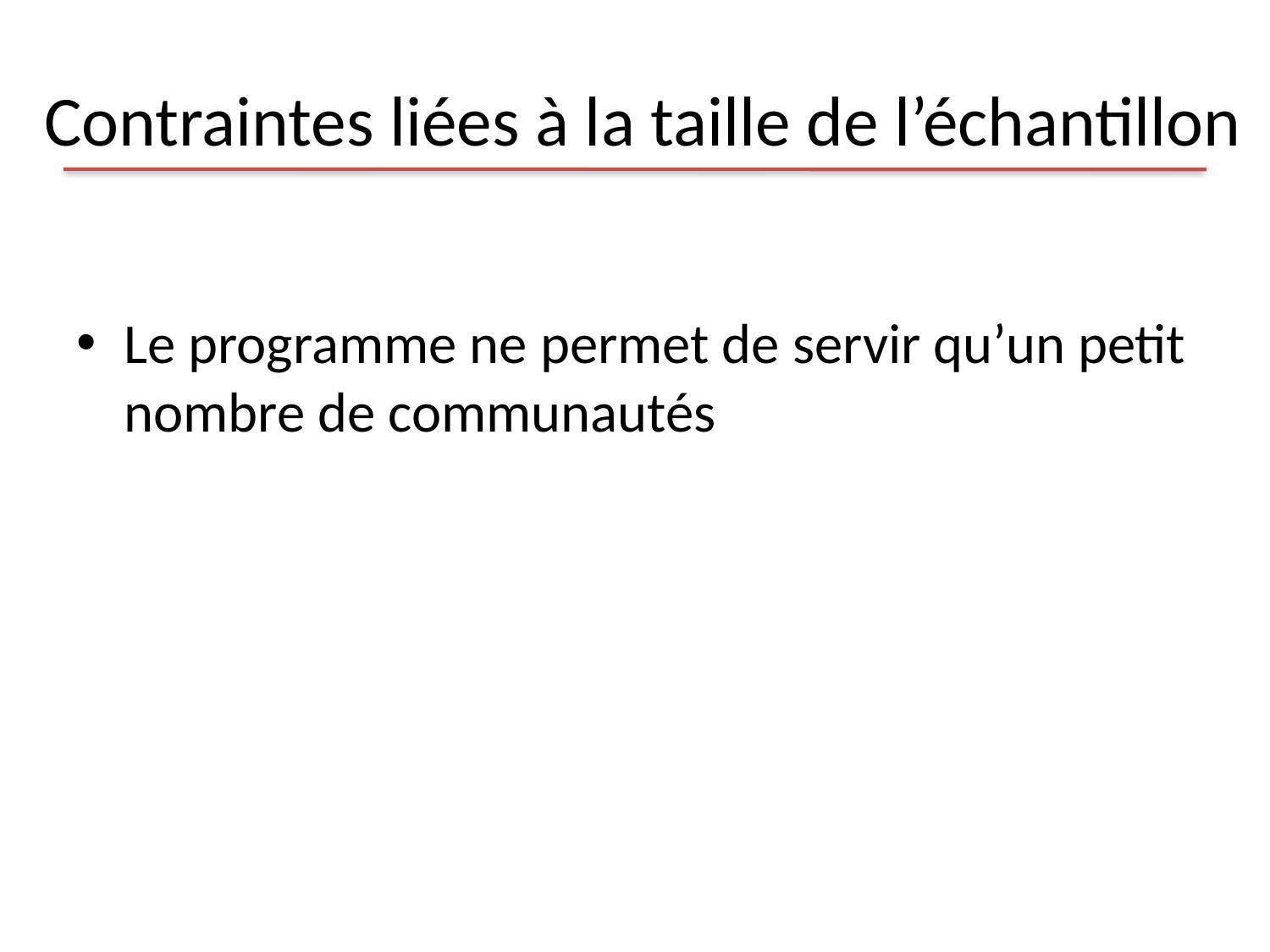

# Contraintes liées à la taille de l’échantillon

Le programme ne permet de servir qu’un petit nombre de communautés